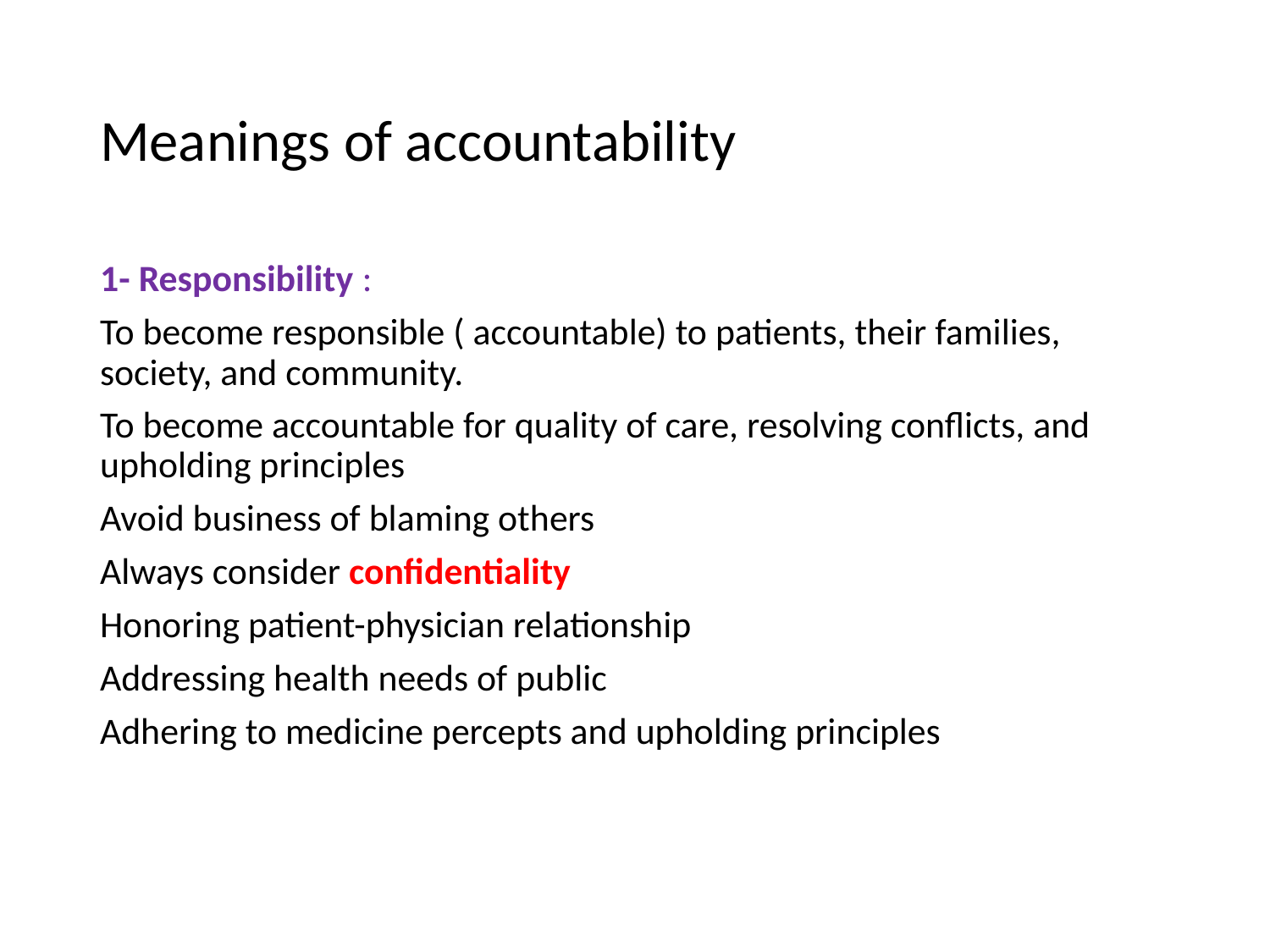

# Meanings of accountability
1- Responsibility :
To become responsible ( accountable) to patients, their families, society, and community.
To become accountable for quality of care, resolving conflicts, and upholding principles
Avoid business of blaming others
Always consider confidentiality
Honoring patient-physician relationship
Addressing health needs of public
Adhering to medicine percepts and upholding principles